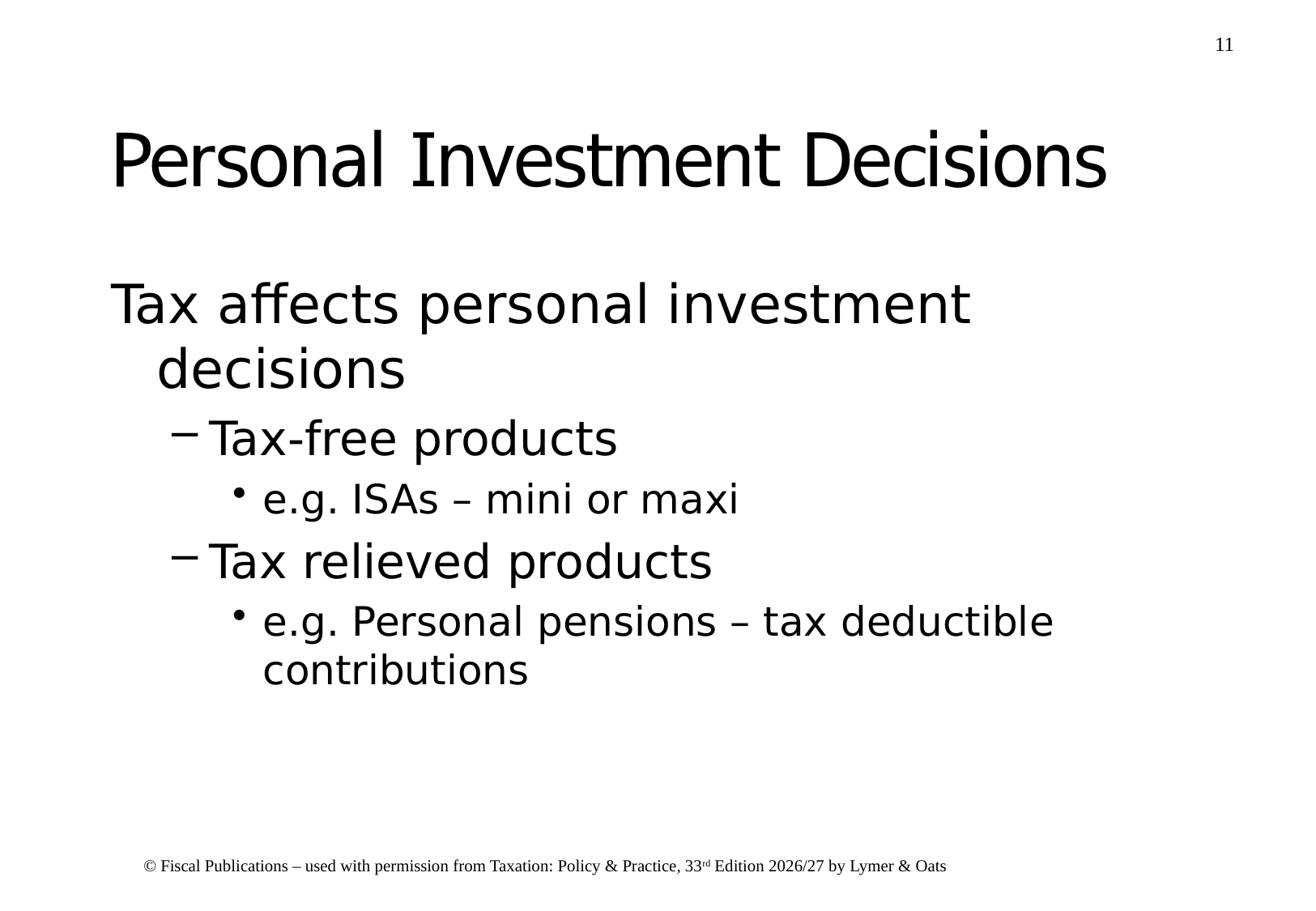

# Personal Investment Decisions
Tax affects personal investment decisions
Tax-free products
e.g. ISAs – mini or maxi
Tax relieved products
e.g. Personal pensions – tax deductible contributions